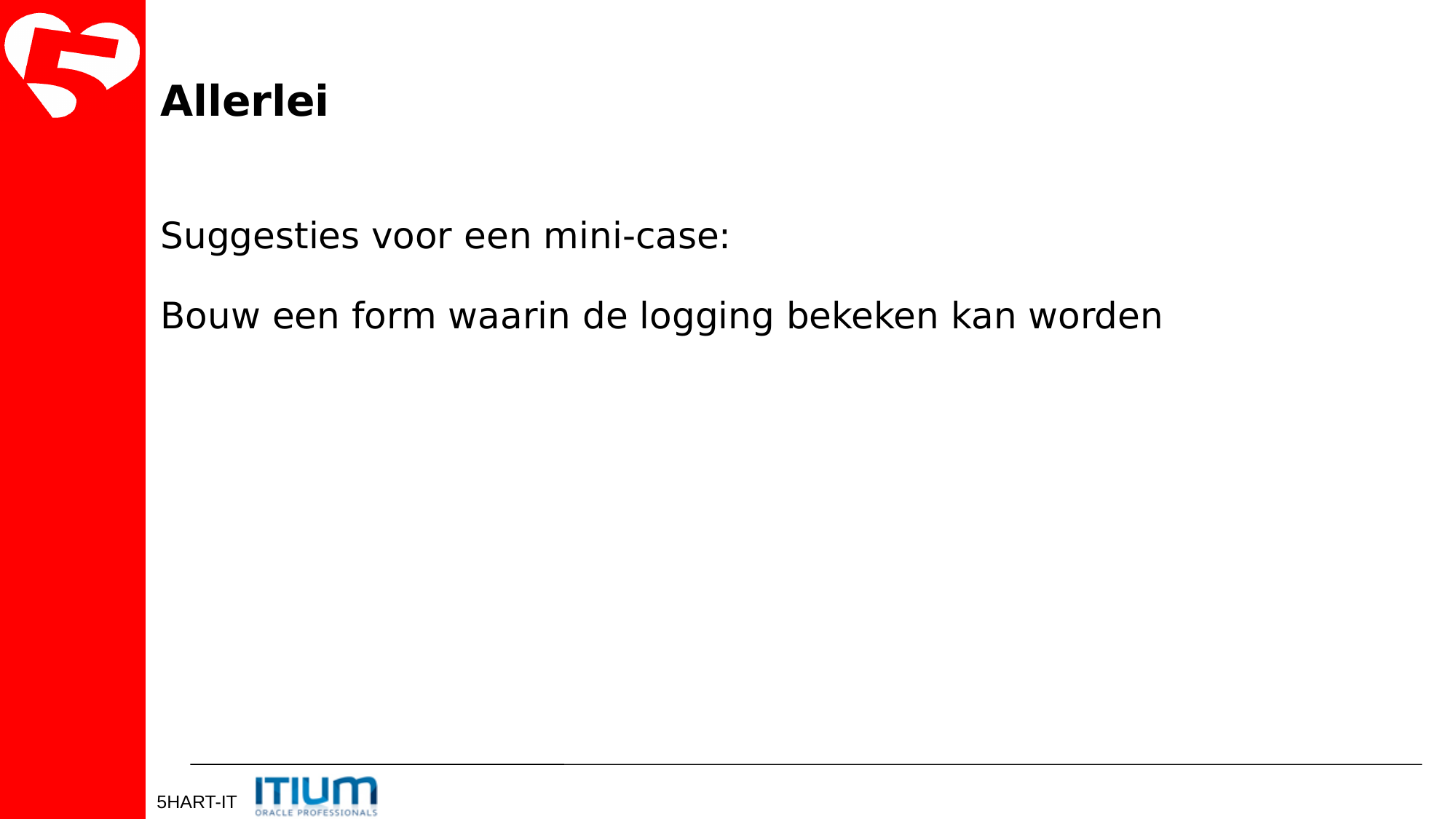

Allerlei
Suggesties voor een mini-case:
Bouw een form waarin de logging bekeken kan worden